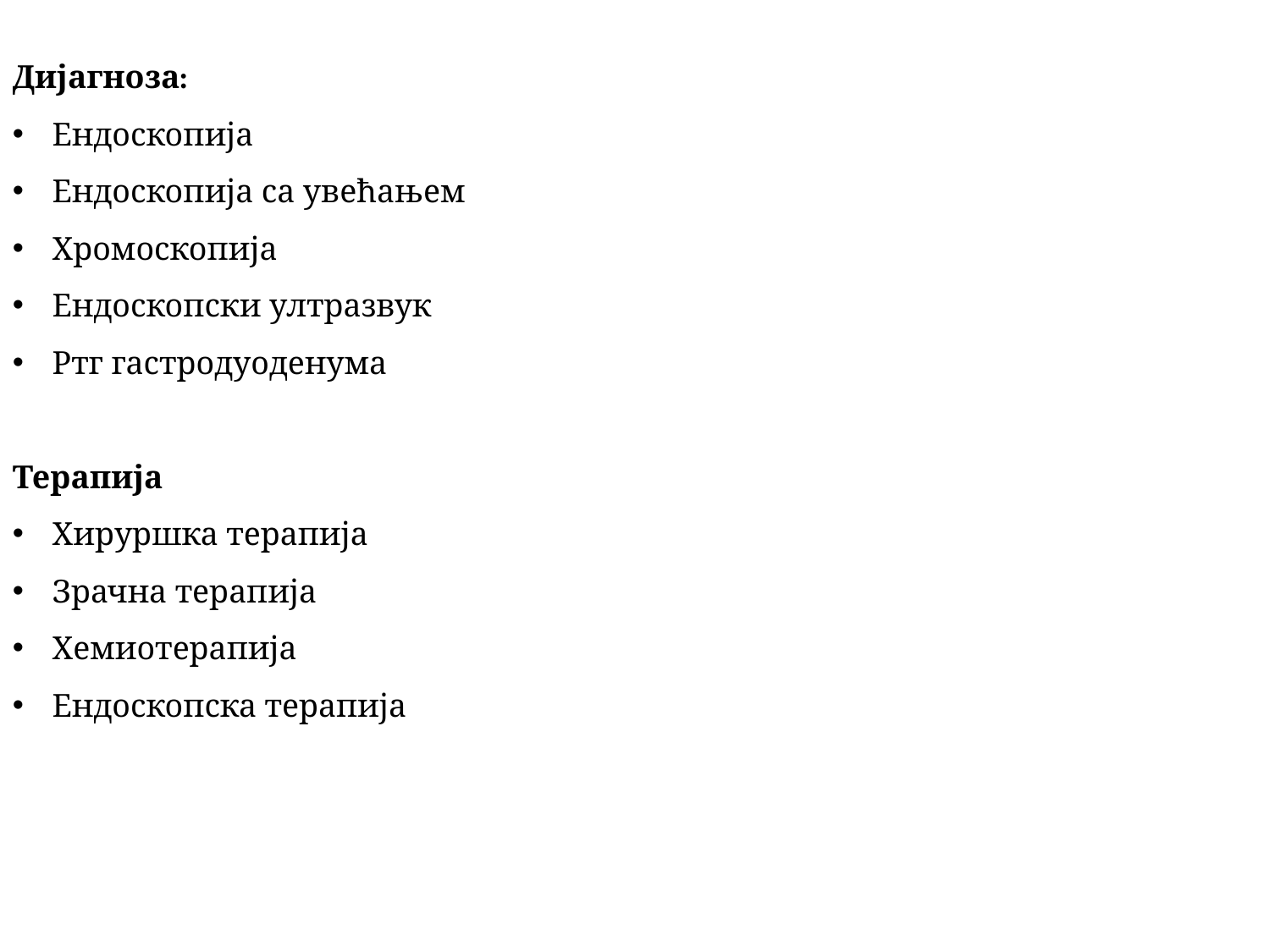

Дијагноза:
Ендоскопија
Ендоскопија са увећањем
Хромоскопија
Ендоскопски ултразвук
Ртг гастродуоденума

Терапија
Хируршка терапија
Зрачна терапија
Хемиотерапија
Ендоскопска терапија